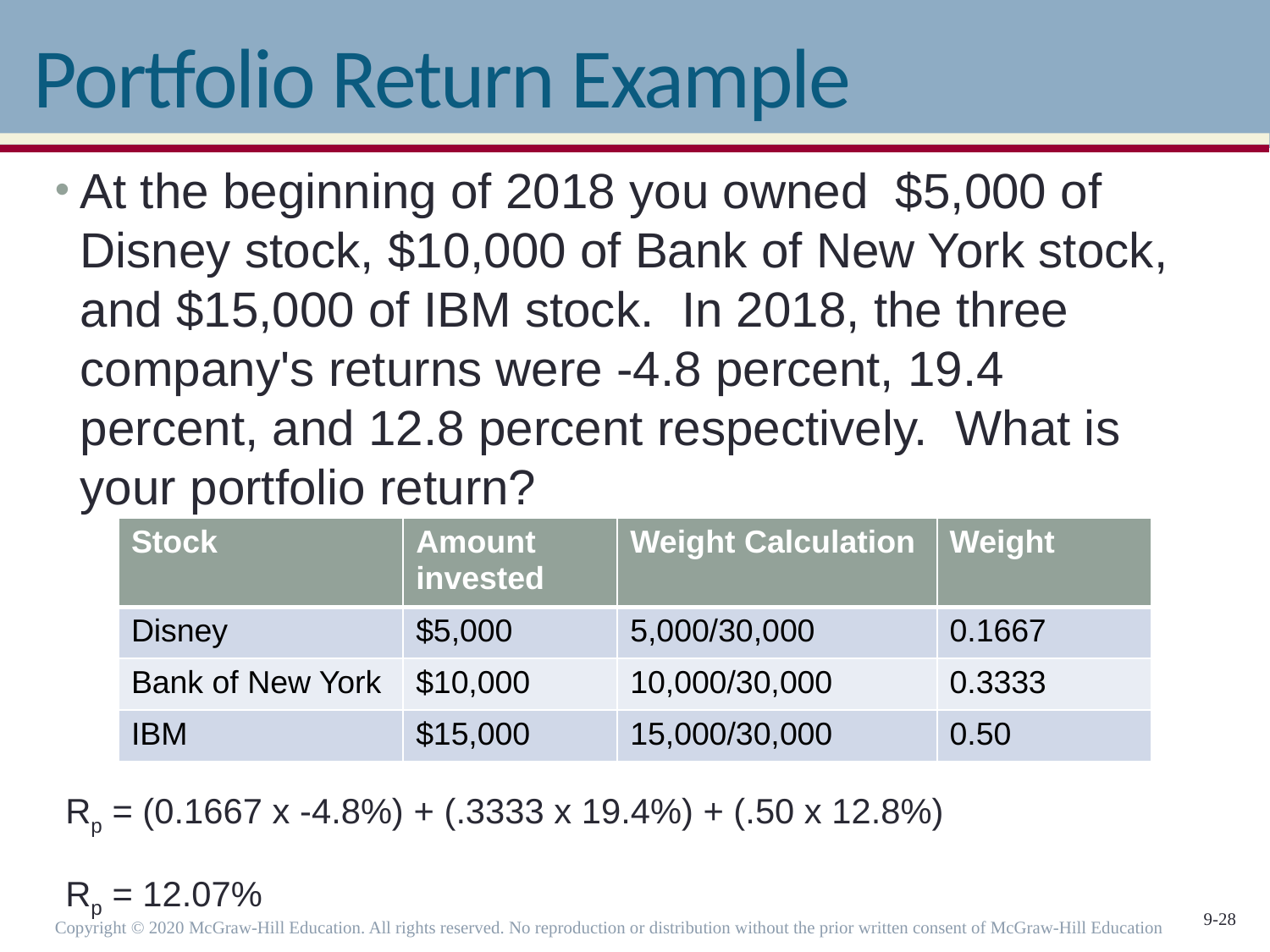

# Portfolio Return Example
At the beginning of 2018 you owned  $5,000 of Disney stock, $10,000 of Bank of New York stock, and $15,000 of IBM stock.  In 2018, the three company's returns were -4.8 percent, 19.4 percent, and 12.8 percent respectively.  What is your portfolio return?

| Stock | Amount invested | Weight Calculation | Weight |
| --- | --- | --- | --- |
| Disney | $5,000 | 5,000/30,000 | 0.1667 |
| Bank of New York | $10,000 | 10,000/30,000 | 0.3333 |
| IBM | $15,000 | 15,000/30,000 | 0.50 |
Rp = (0.1667 x -4.8%) + (.3333 x 19.4%) + (.50 x 12.8%)

Rp = 12.07%
Copyright © 2020 McGraw-Hill Education. All rights reserved. No reproduction or distribution without the prior written consent of McGraw-Hill Education